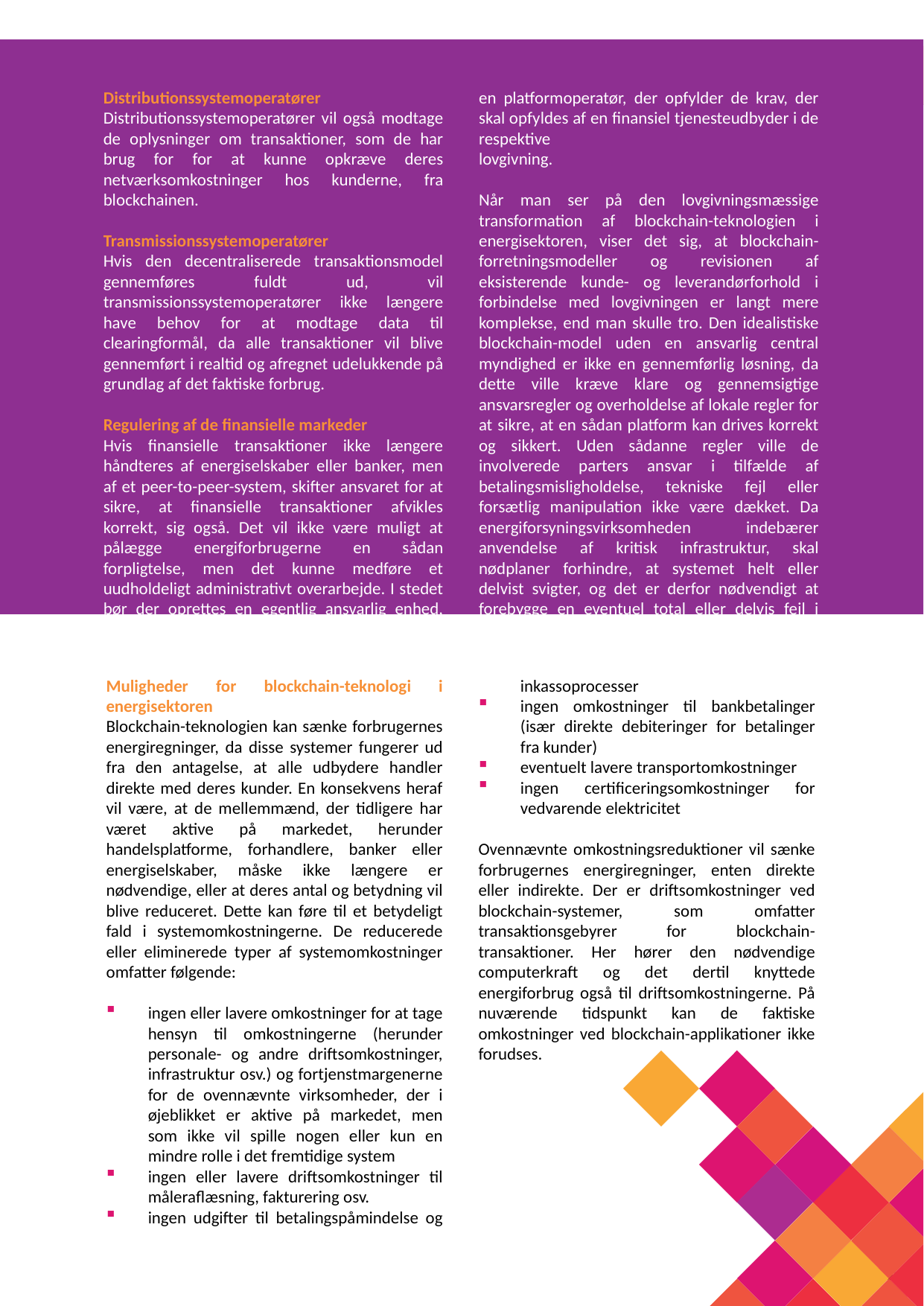

Distributionssystemoperatører
Distributionssystemoperatører vil også modtage de oplysninger om transaktioner, som de har brug for for at kunne opkræve deres netværksomkostninger hos kunderne, fra blockchainen.

Transmissionssystemoperatører
Hvis den decentraliserede transaktionsmodel gennemføres fuldt ud, vil transmissionssystemoperatører ikke længere have behov for at modtage data til clearingformål, da alle transaktioner vil blive gennemført i realtid og afregnet udelukkende på grundlag af det faktiske forbrug.

Regulering af de finansielle markeder
Hvis finansielle transaktioner ikke længere håndteres af energiselskaber eller banker, men af et peer-to-peer-system, skifter ansvaret for at sikre, at finansielle transaktioner afvikles korrekt, sig også. Det vil ikke være muligt at pålægge energiforbrugerne en sådan forpligtelse, men det kunne medføre et uudholdeligt administrativt overarbejde. I stedet bør der oprettes en egentlig ansvarlig enhed, f.eks,

en platformoperatør, der opfylder de krav, der skal opfyldes af en finansiel tjenesteudbyder i de respektive
lovgivning.
Når man ser på den lovgivningsmæssige transformation af blockchain-teknologien i energisektoren, viser det sig, at blockchain-forretningsmodeller og revisionen af eksisterende kunde- og leverandørforhold i forbindelse med lovgivningen er langt mere komplekse, end man skulle tro. Den idealistiske blockchain-model uden en ansvarlig central myndighed er ikke en gennemførlig løsning, da dette ville kræve klare og gennemsigtige ansvarsregler og overholdelse af lokale regler for at sikre, at en sådan platform kan drives korrekt og sikkert. Uden sådanne regler ville de involverede parters ansvar i tilfælde af betalingsmisligholdelse, tekniske fejl eller forsætlig manipulation ikke være dækket. Da energiforsyningsvirksomheden indebærer anvendelse af kritisk infrastruktur, skal nødplaner forhindre, at systemet helt eller delvist svigter, og det er derfor nødvendigt at forebygge en eventuel total eller delvis fejl i systemet.

Muligheder for blockchain-teknologi i energisektoren
Blockchain-teknologien kan sænke forbrugernes energiregninger, da disse systemer fungerer ud fra den antagelse, at alle udbydere handler direkte med deres kunder. En konsekvens heraf vil være, at de mellemmænd, der tidligere har været aktive på markedet, herunder handelsplatforme, forhandlere, banker eller energiselskaber, måske ikke længere er nødvendige, eller at deres antal og betydning vil blive reduceret. Dette kan føre til et betydeligt fald i systemomkostningerne. De reducerede eller eliminerede typer af systemomkostninger omfatter følgende:

ingen eller lavere omkostninger for at tage hensyn til omkostningerne (herunder personale- og andre driftsomkostninger, infrastruktur osv.) og fortjenstmargenerne for de ovennævnte virksomheder, der i øjeblikket er aktive på markedet, men som ikke vil spille nogen eller kun en mindre rolle i det fremtidige system
ingen eller lavere driftsomkostninger til måleraflæsning, fakturering osv.
ingen udgifter til betalingspåmindelse og inkassoprocesser
ingen omkostninger til bankbetalinger (især direkte debiteringer for betalinger fra kunder)
eventuelt lavere transportomkostninger
ingen certificeringsomkostninger for vedvarende elektricitet
Ovennævnte omkostningsreduktioner vil sænke forbrugernes energiregninger, enten direkte eller indirekte. Der er driftsomkostninger ved blockchain-systemer, som omfatter transaktionsgebyrer for blockchain-transaktioner. Her hører den nødvendige computerkraft og det dertil knyttede energiforbrug også til driftsomkostningerne. På nuværende tidspunkt kan de faktiske omkostninger ved blockchain-applikationer ikke forudses.

22